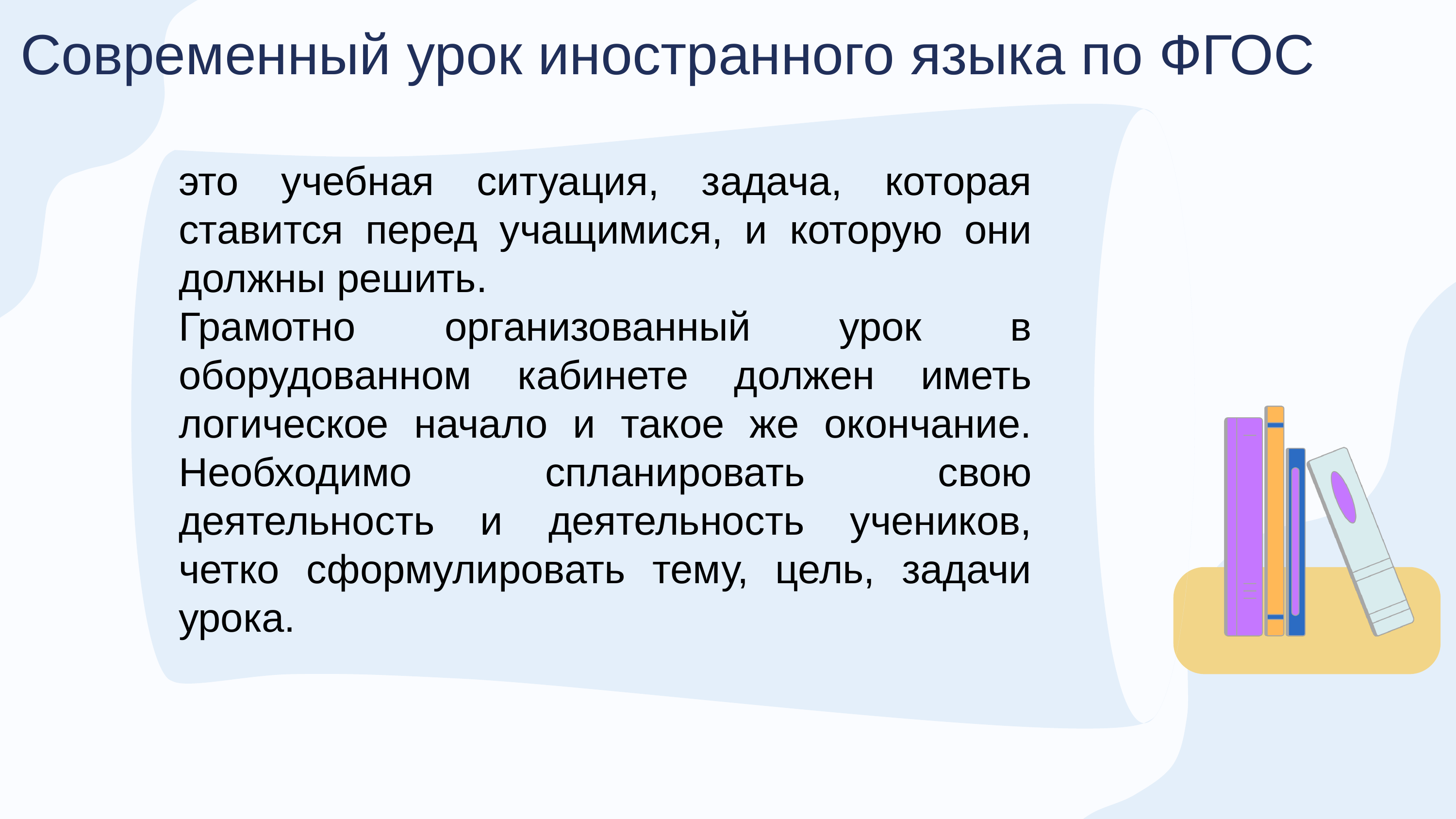

Современный урок иностранного языка по ФГОС

это учебная ситуация, задача, которая ставится перед учащимися, и которую они должны решить.
Грамотно организованный урок в оборудованном кабинете должен иметь логическое начало и такое же окончание. Необходимо спланировать свою деятельность и деятельность учеников, четко сформулировать тему, цель, задачи урока.